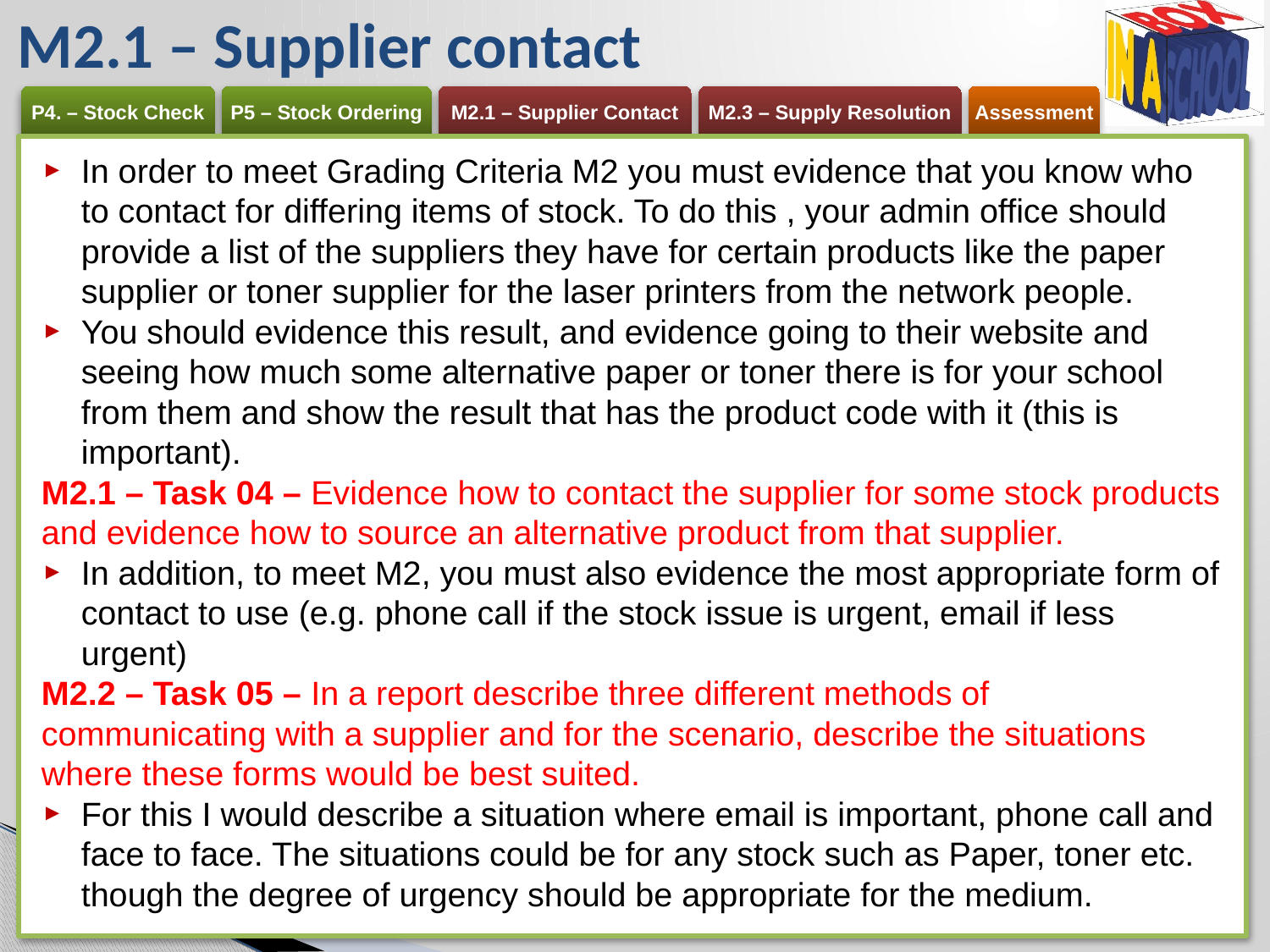

# M2.1 – Supplier contact
In order to meet Grading Criteria M2 you must evidence that you know who to contact for differing items of stock. To do this , your admin office should provide a list of the suppliers they have for certain products like the paper supplier or toner supplier for the laser printers from the network people.
You should evidence this result, and evidence going to their website and seeing how much some alternative paper or toner there is for your school from them and show the result that has the product code with it (this is important).
M2.1 – Task 04 – Evidence how to contact the supplier for some stock products and evidence how to source an alternative product from that supplier.
In addition, to meet M2, you must also evidence the most appropriate form of contact to use (e.g. phone call if the stock issue is urgent, email if less urgent)
M2.2 – Task 05 – In a report describe three different methods of communicating with a supplier and for the scenario, describe the situations where these forms would be best suited.
For this I would describe a situation where email is important, phone call and face to face. The situations could be for any stock such as Paper, toner etc. though the degree of urgency should be appropriate for the medium.